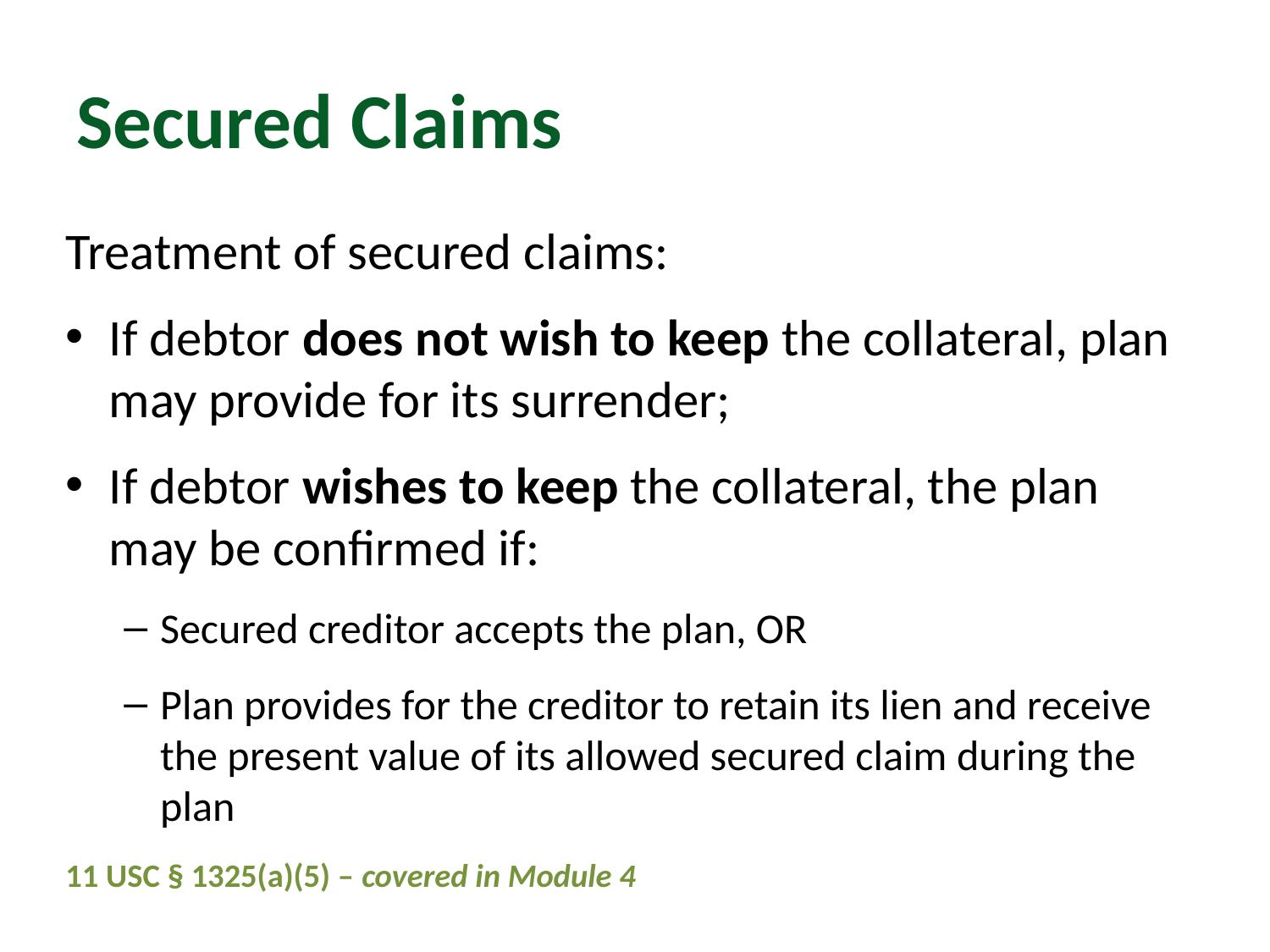

# Secured Claims
Treatment of secured claims:
If debtor does not wish to keep the collateral, plan may provide for its surrender;
If debtor wishes to keep the collateral, the plan may be confirmed if:
Secured creditor accepts the plan, OR
Plan provides for the creditor to retain its lien and receive the present value of its allowed secured claim during the plan
11 USC § 1325(a)(5) – covered in Module 4